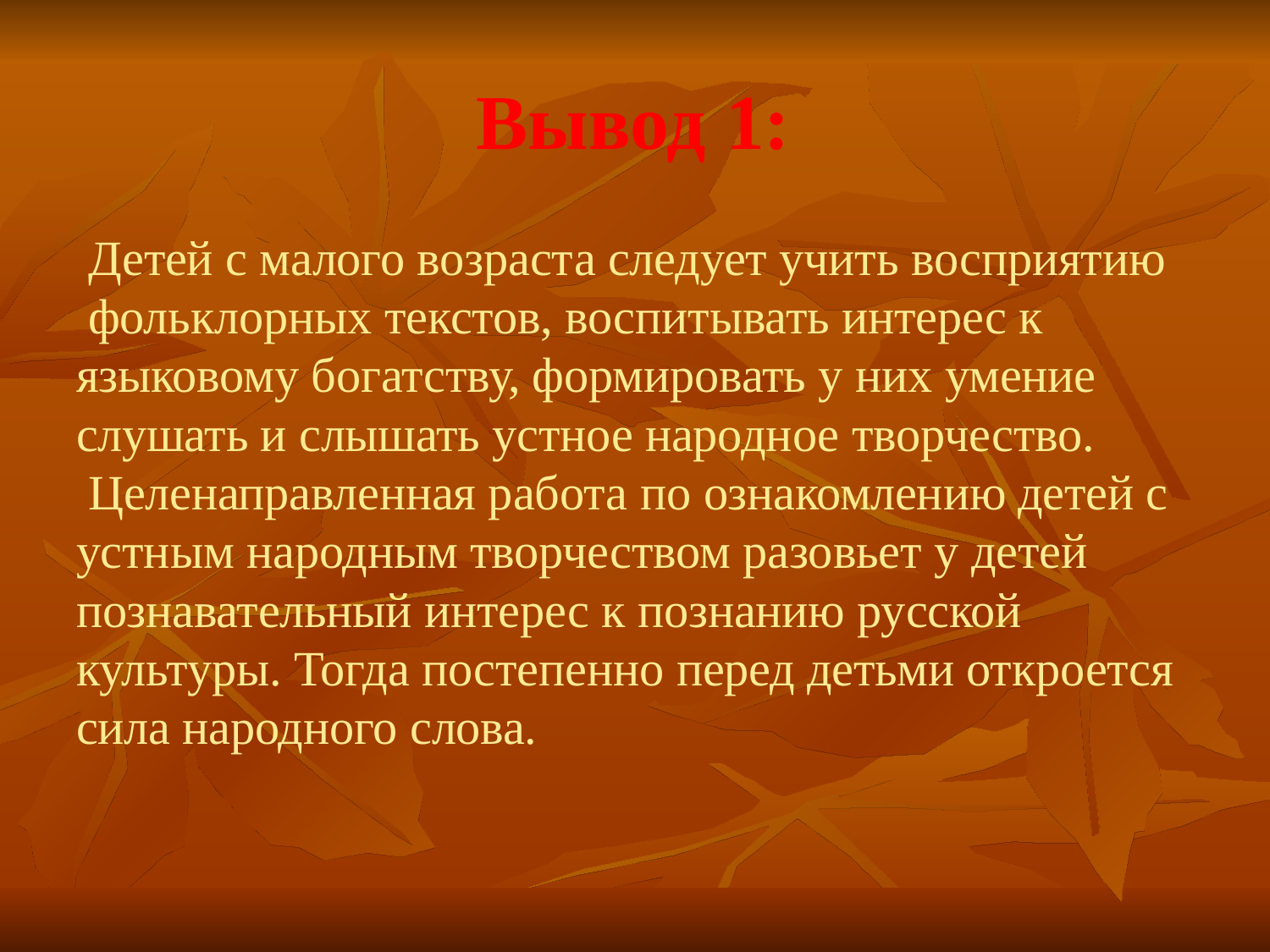

# Вывод 1:
Детей с малого возраста следует учить восприятию  фольклорных текстов, воспитывать интерес к  языковому богатству, формировать у них умение  слушать и слышать устное народное творчество.
Целенаправленная работа по ознакомлению детей с  устным народным творчеством разовьет у детей  познавательный интерес к познанию русской  культуры. Тогда постепенно перед детьми откроется  сила народного слова.